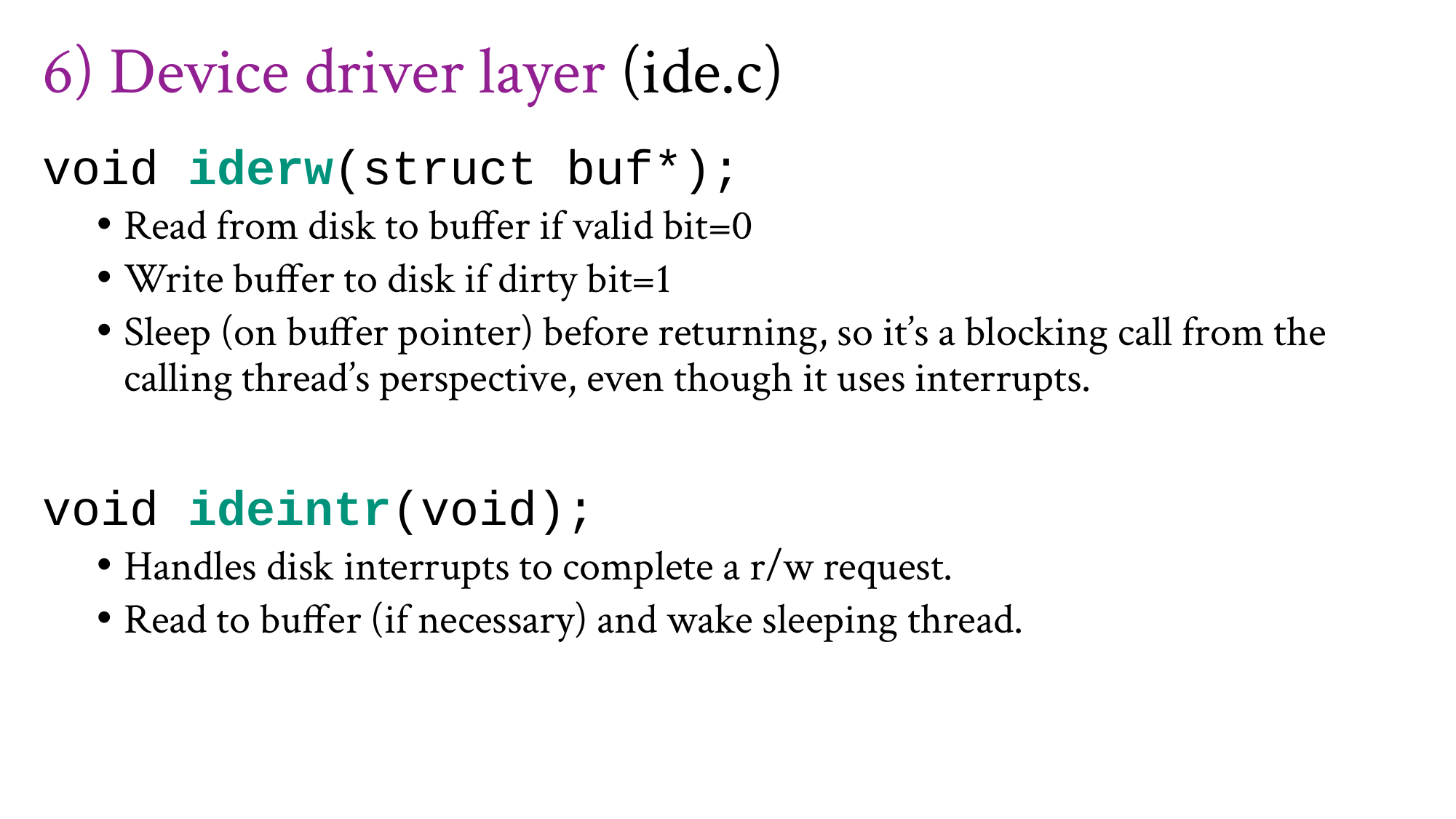

# 6) Device driver layer (ide.c)
void iderw(struct buf*);
Read from disk to buffer if valid bit=0
Write buffer to disk if dirty bit=1
Sleep (on buffer pointer) before returning, so it’s a blocking call from the calling thread’s perspective, even though it uses interrupts.

void ideintr(void);
Handles disk interrupts to complete a r/w request.
Read to buffer (if necessary) and wake sleeping thread.